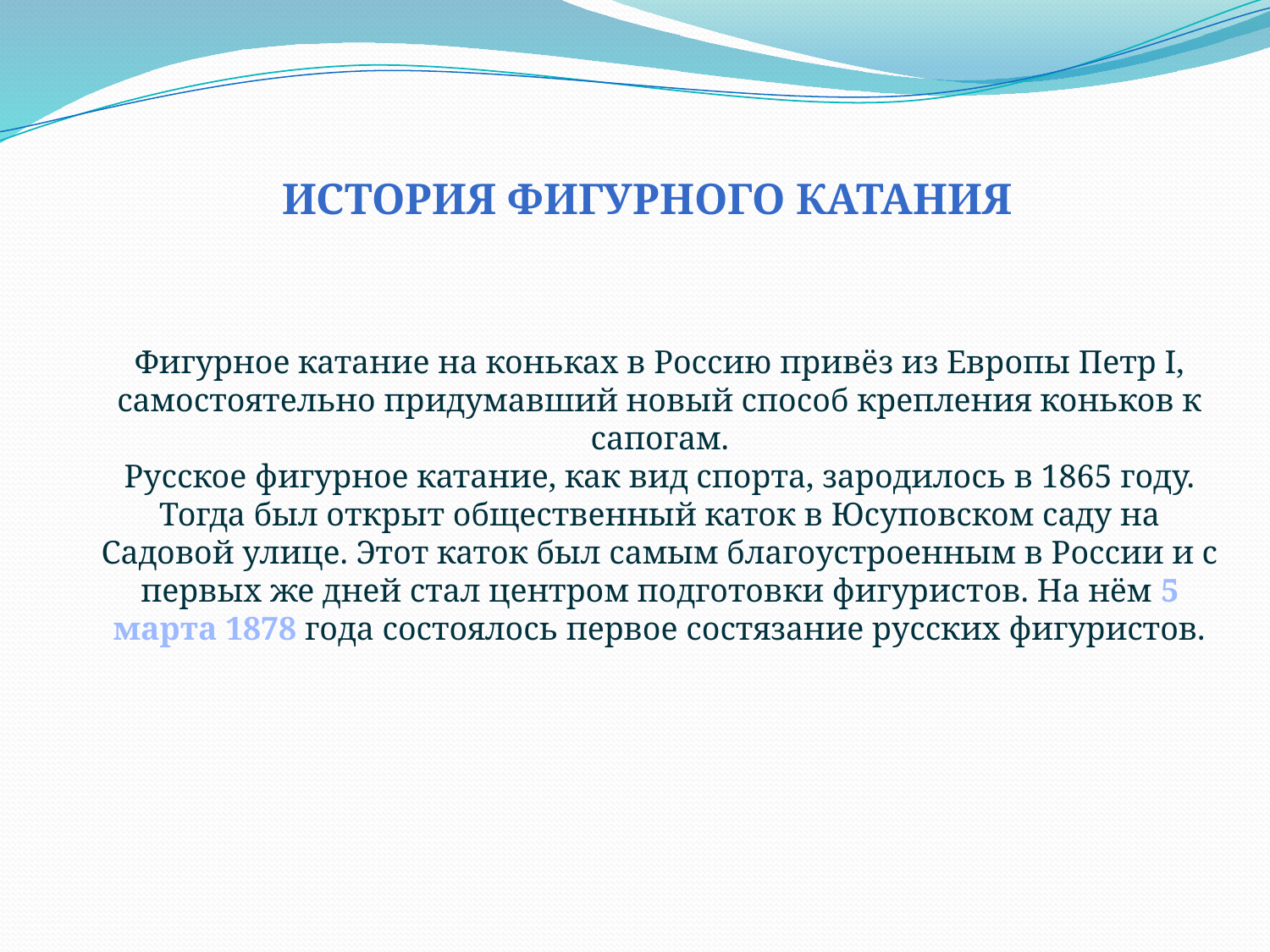

История фигурного катания
Фигурное катание на коньках в Россию привёз из Европы Петр I, самостоятельно придумавший новый способ крепления коньков к сапогам.
Русское фигурное катание, как вид спорта, зародилось в 1865 году. Тогда был открыт общественный каток в Юсуповском саду на Садовой улице. Этот каток был самым благоустроенным в России и с первых же дней стал центром подготовки фигуристов. На нём 5 марта 1878 года состоялось первое состязание русских фигуристов.